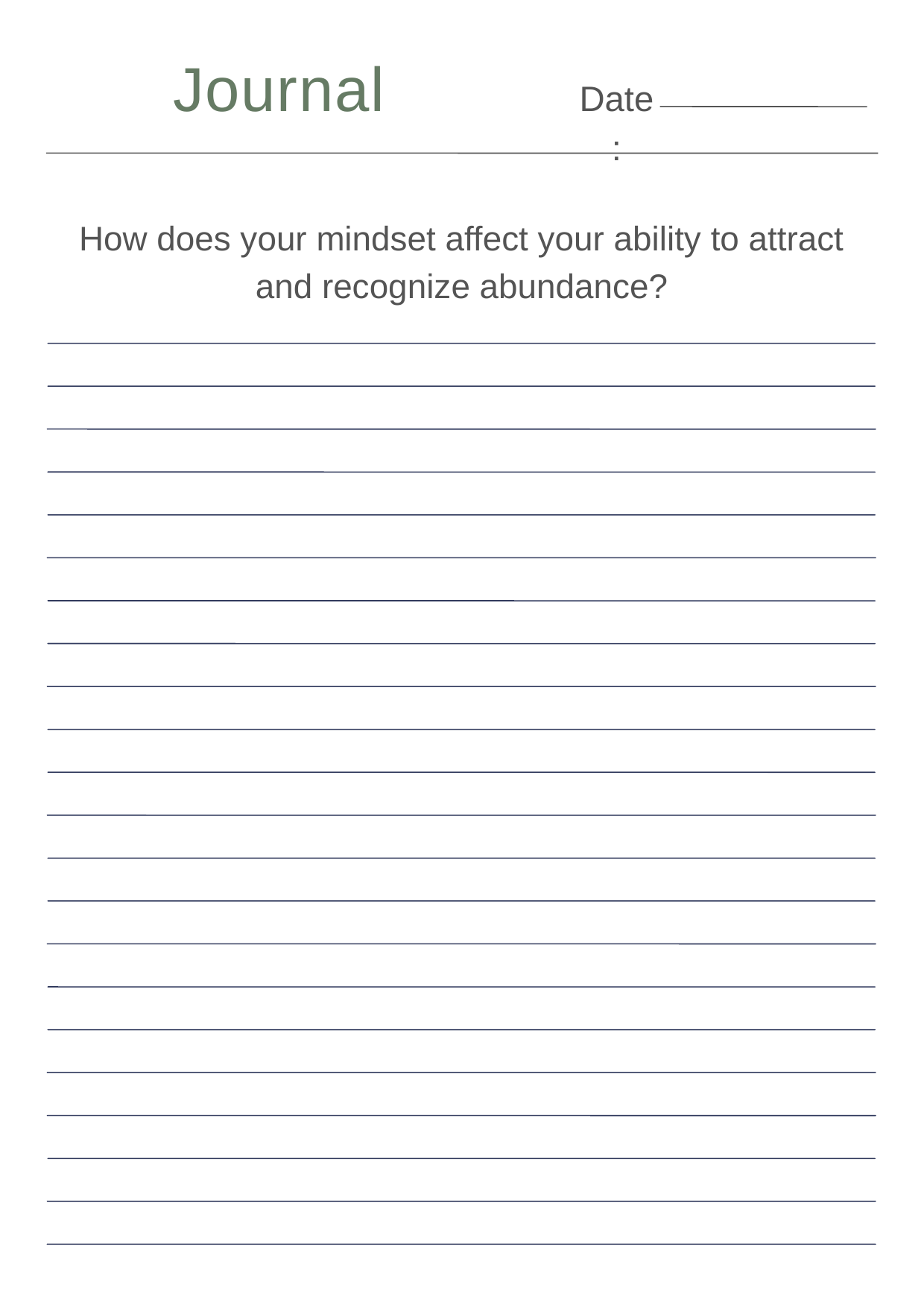

Journal
Date:

How does your mindset affect your ability to attract and recognize abundance?